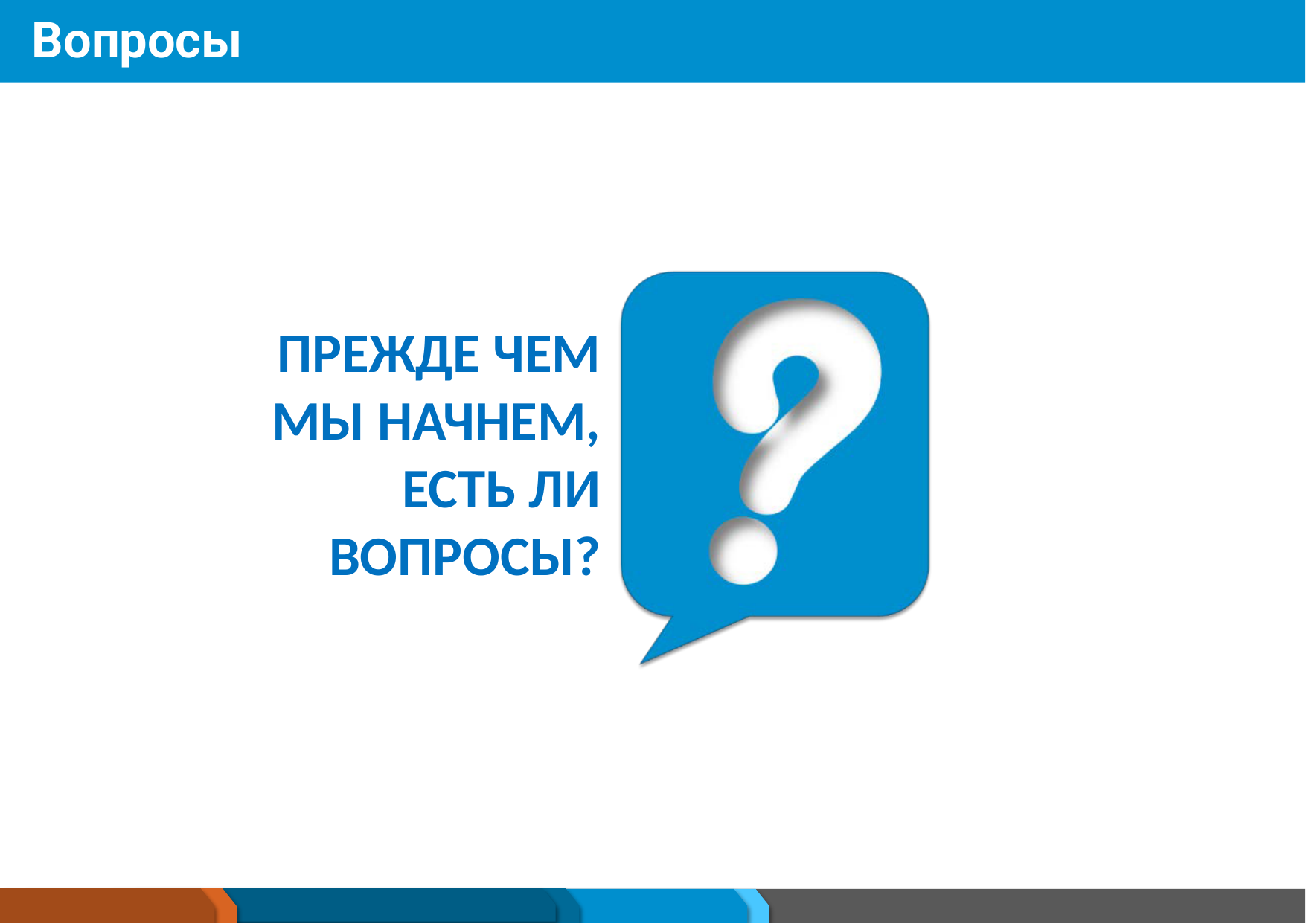

# Вопросы

ПРЕЖДЕ ЧЕМ МЫ НАЧНЕМ, ЕСТЬ ЛИ ВОПРОСЫ?